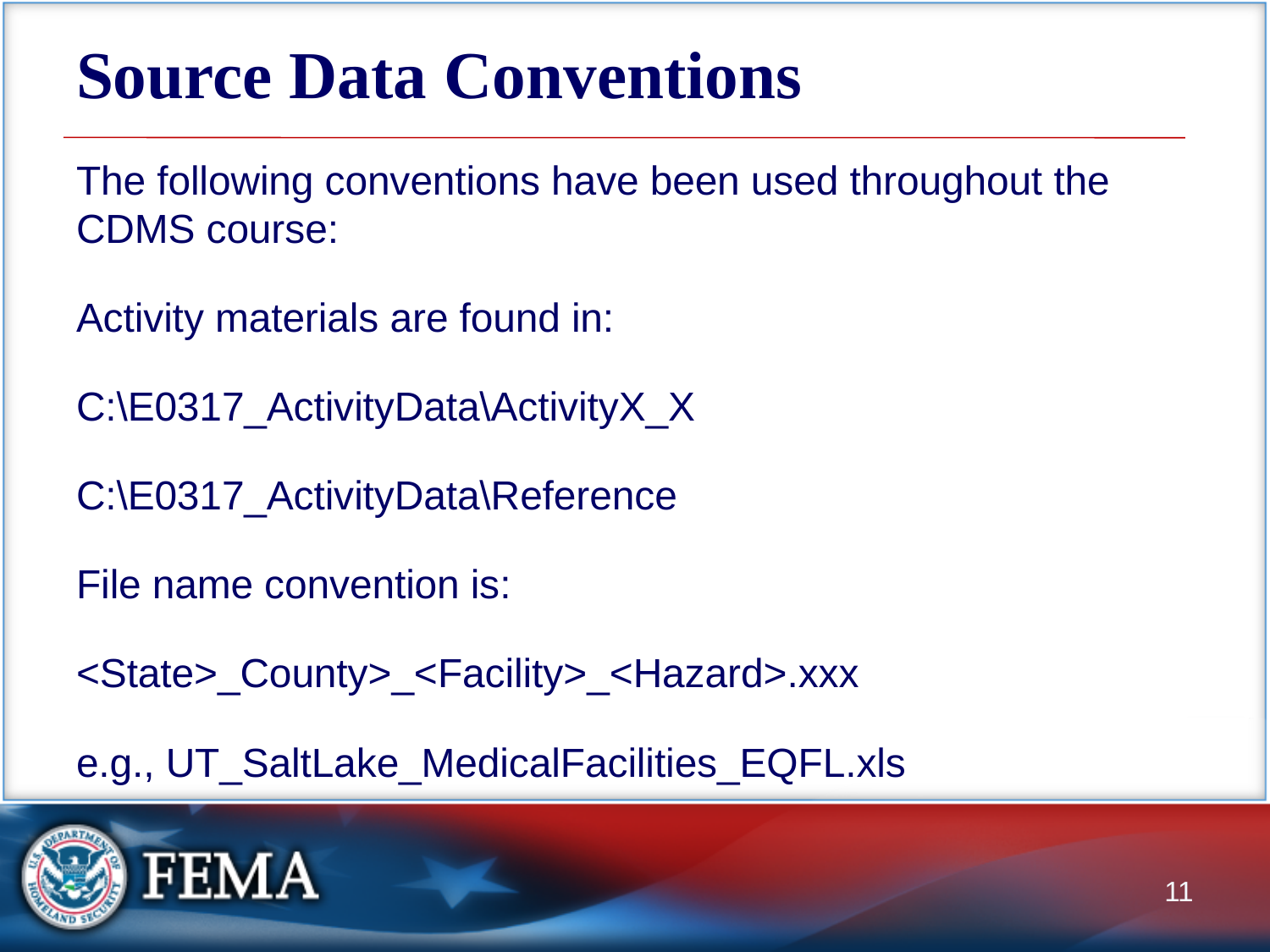

# Source Data Conventions
The following conventions have been used throughout the CDMS course:
Activity materials are found in:
C:\E0317_ActivityData\ActivityX_X
C:\E0317_ActivityData\Reference
File name convention is:
<State>_County>_<Facility>_<Hazard>.xxx
e.g., UT_SaltLake_MedicalFacilities_EQFL.xls
11